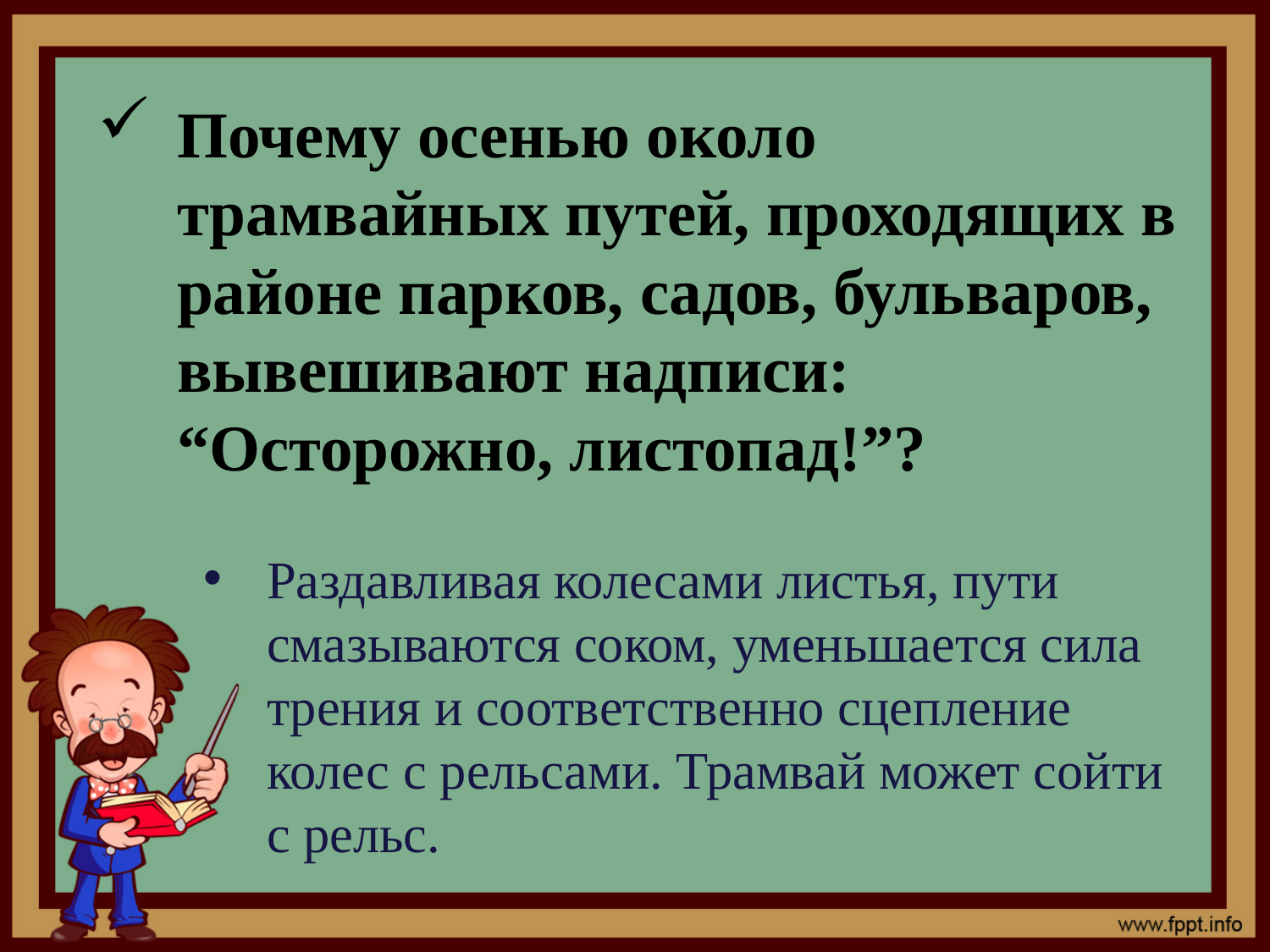

# Почему осенью около трамвайных путей, проходящих в районе парков, садов, бульваров, вывешивают надписи: “Осторожно, листопад!”?
Раздавливая колесами листья, пути смазываются соком, уменьшается сила трения и соответственно сцепление колес с рельсами. Трамвай может сойти с рельс.